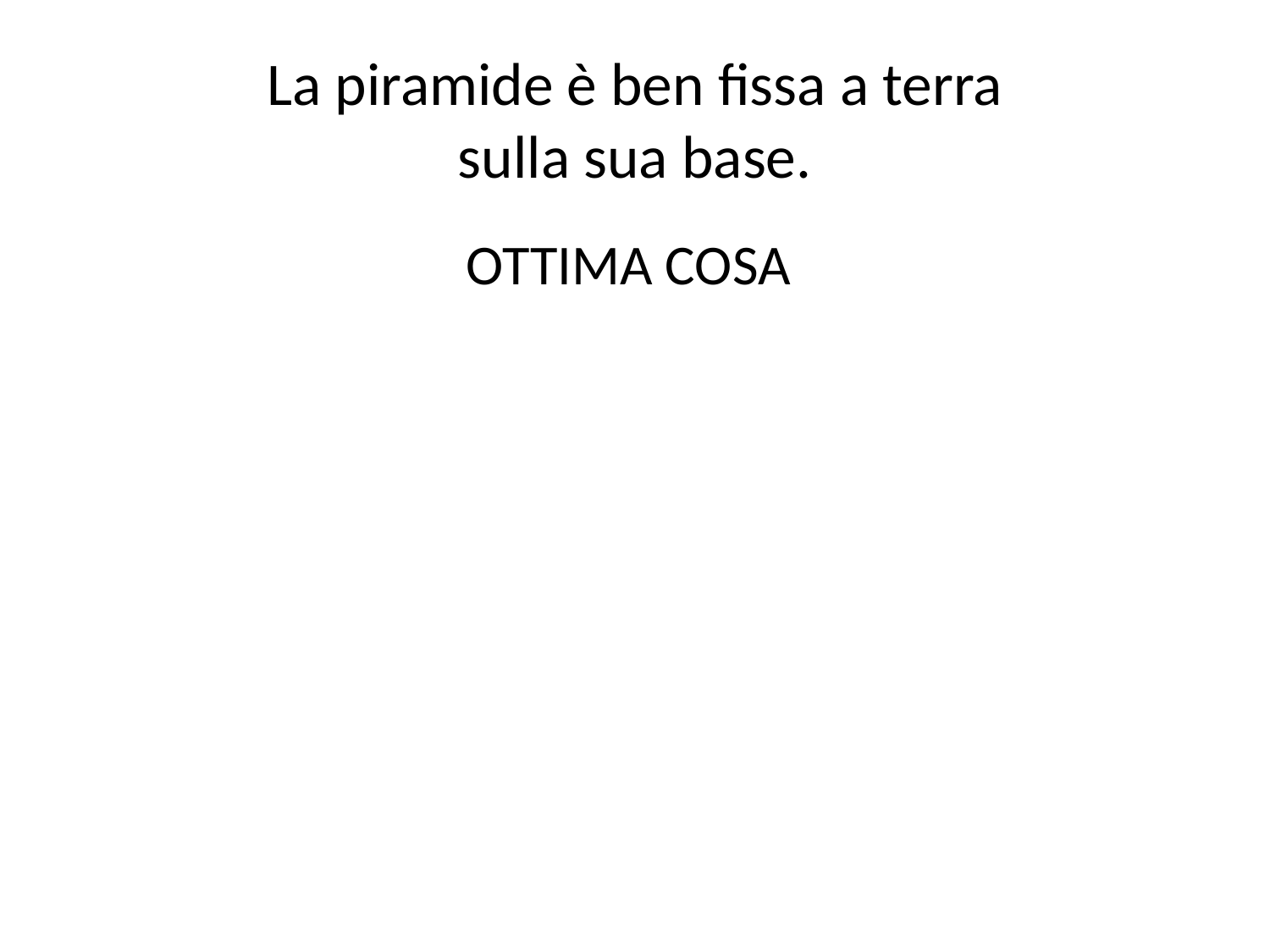

# La piramide è ben fissa a terra sulla sua base.
OTTIMA COSA